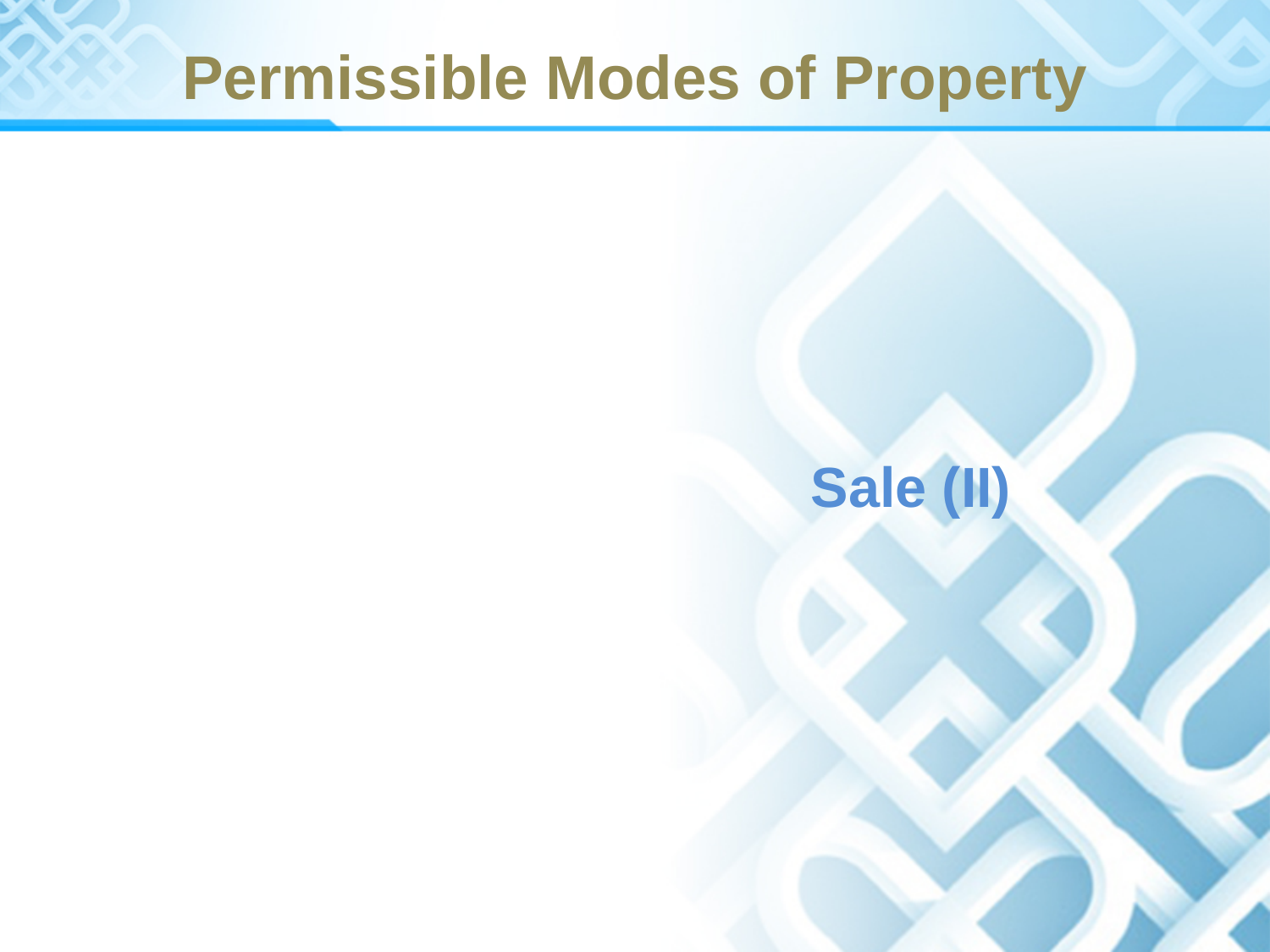

# Permissible Modes of Property
Sale (II)